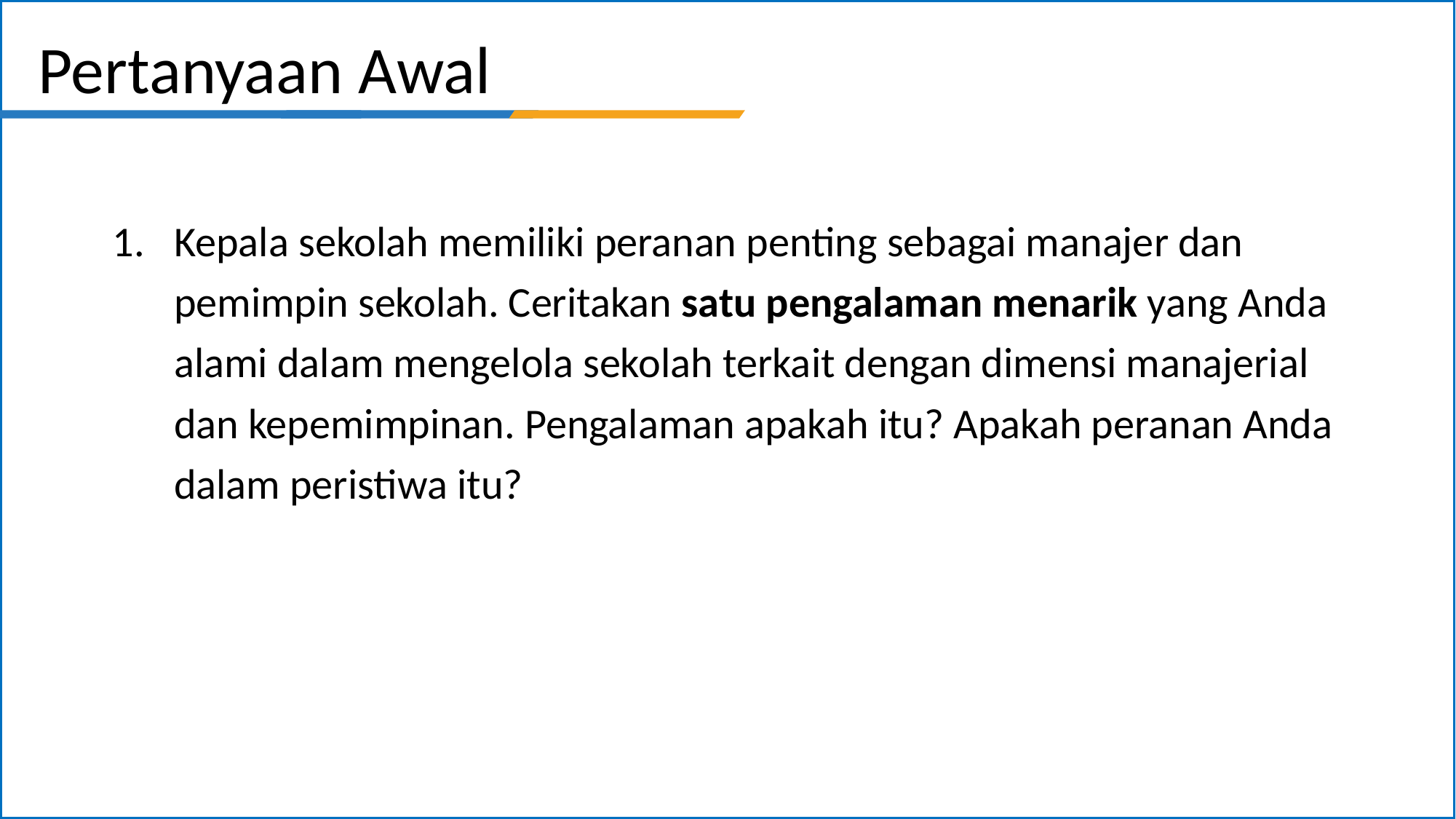

# Pertanyaan Awal

Kepala sekolah memiliki peranan penting sebagai manajer dan pemimpin sekolah. Ceritakan satu pengalaman menarik yang Anda alami dalam mengelola sekolah terkait dengan dimensi manajerial dan kepemimpinan. Pengalaman apakah itu? Apakah peranan Anda dalam peristiwa itu?